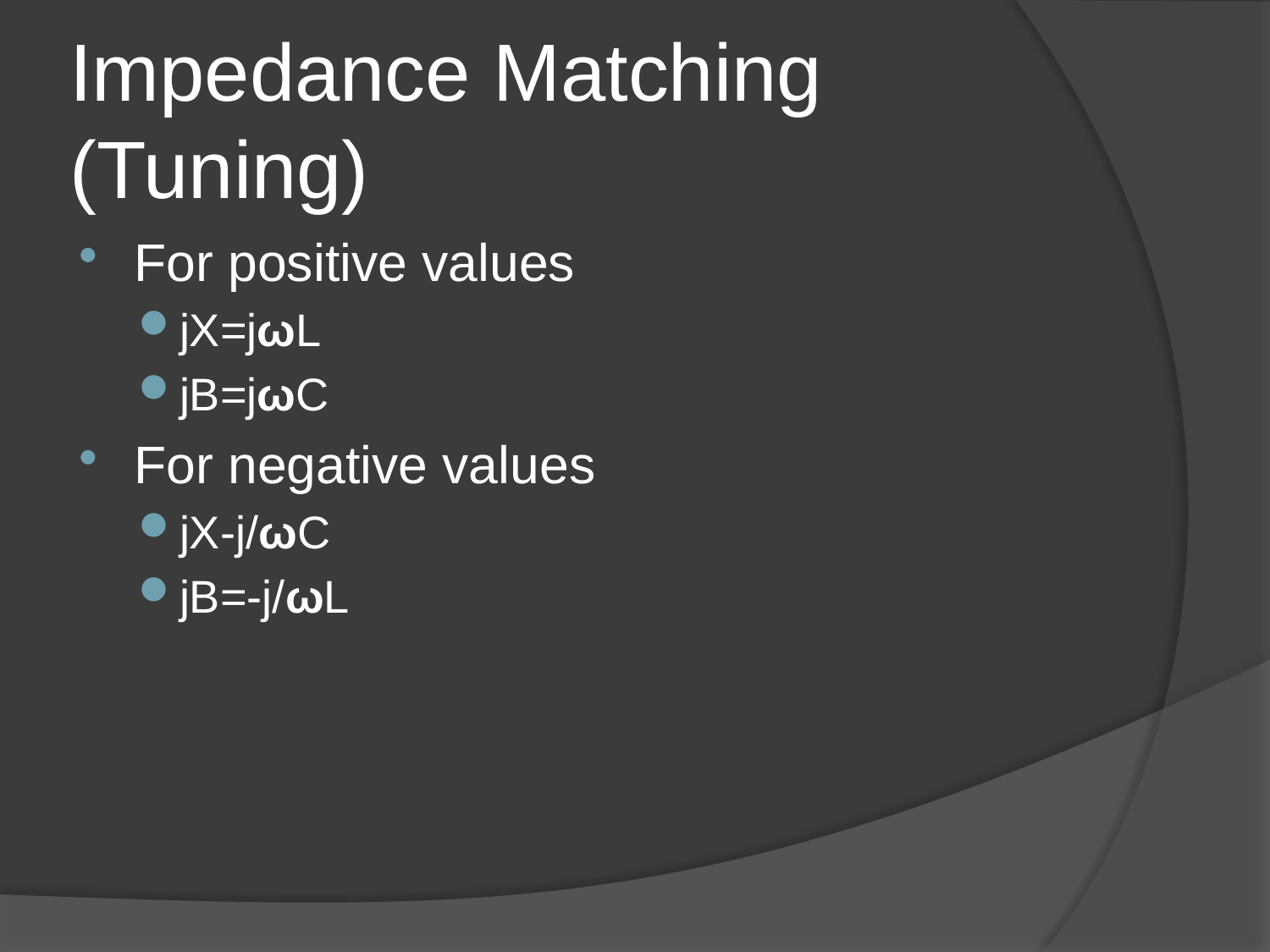

# Impedance Matching (Tuning)
For positive values
jX=jωL
jB=jωC
For negative values
jX-j/ωC
jB=-j/ωL